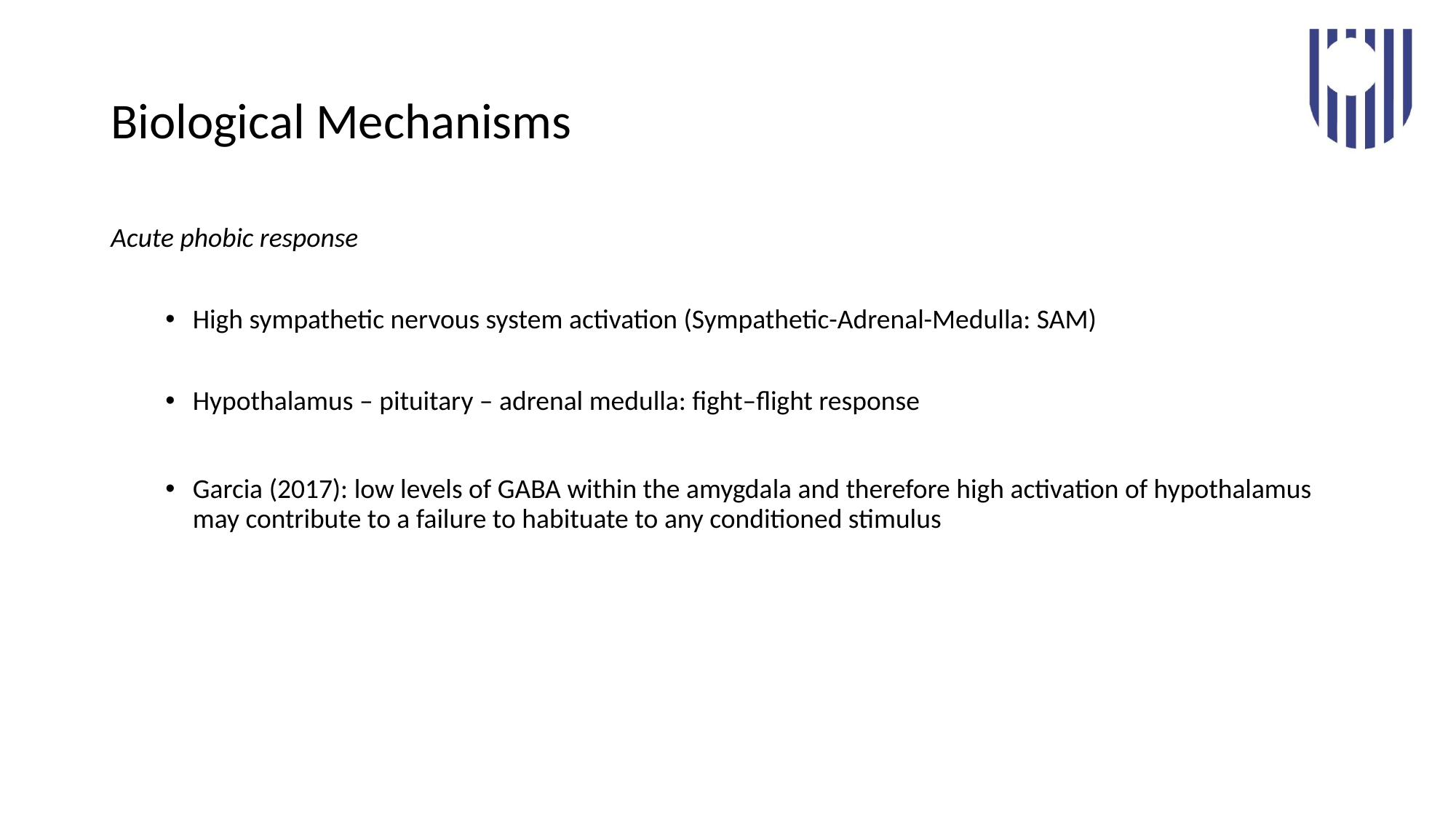

# Biological Mechanisms
Acute phobic response

High sympathetic nervous system activation (Sympathetic-Adrenal-Medulla: SAM)

Hypothalamus – pituitary – adrenal medulla: fight–flight response

Garcia (2017): low levels of GABA within the amygdala and therefore high activation of hypothalamus may contribute to a failure to habituate to any conditioned stimulus